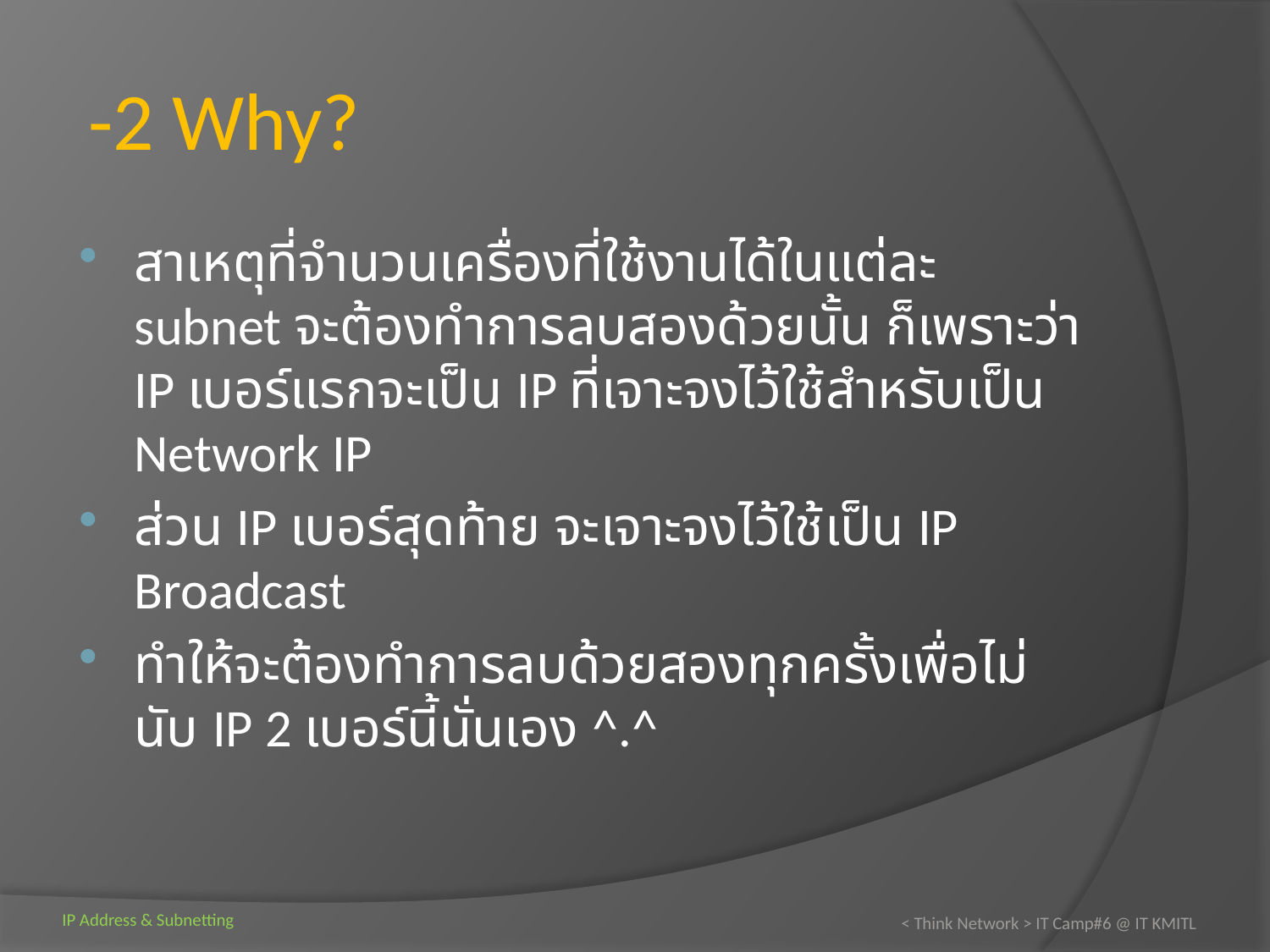

# -2 Why?
สาเหตุที่จำนวนเครื่องที่ใช้งานได้ในแต่ละ subnet จะต้องทำการลบสองด้วยนั้น ก็เพราะว่า IP เบอร์แรกจะเป็น IP ที่เจาะจงไว้ใช้สำหรับเป็น Network IP
ส่วน IP เบอร์สุดท้าย จะเจาะจงไว้ใช้เป็น IP Broadcast
ทำให้จะต้องทำการลบด้วยสองทุกครั้งเพื่อไม่นับ IP 2 เบอร์นี้นั่นเอง ^.^
< Think Network > IT Camp#6 @ IT KMITL